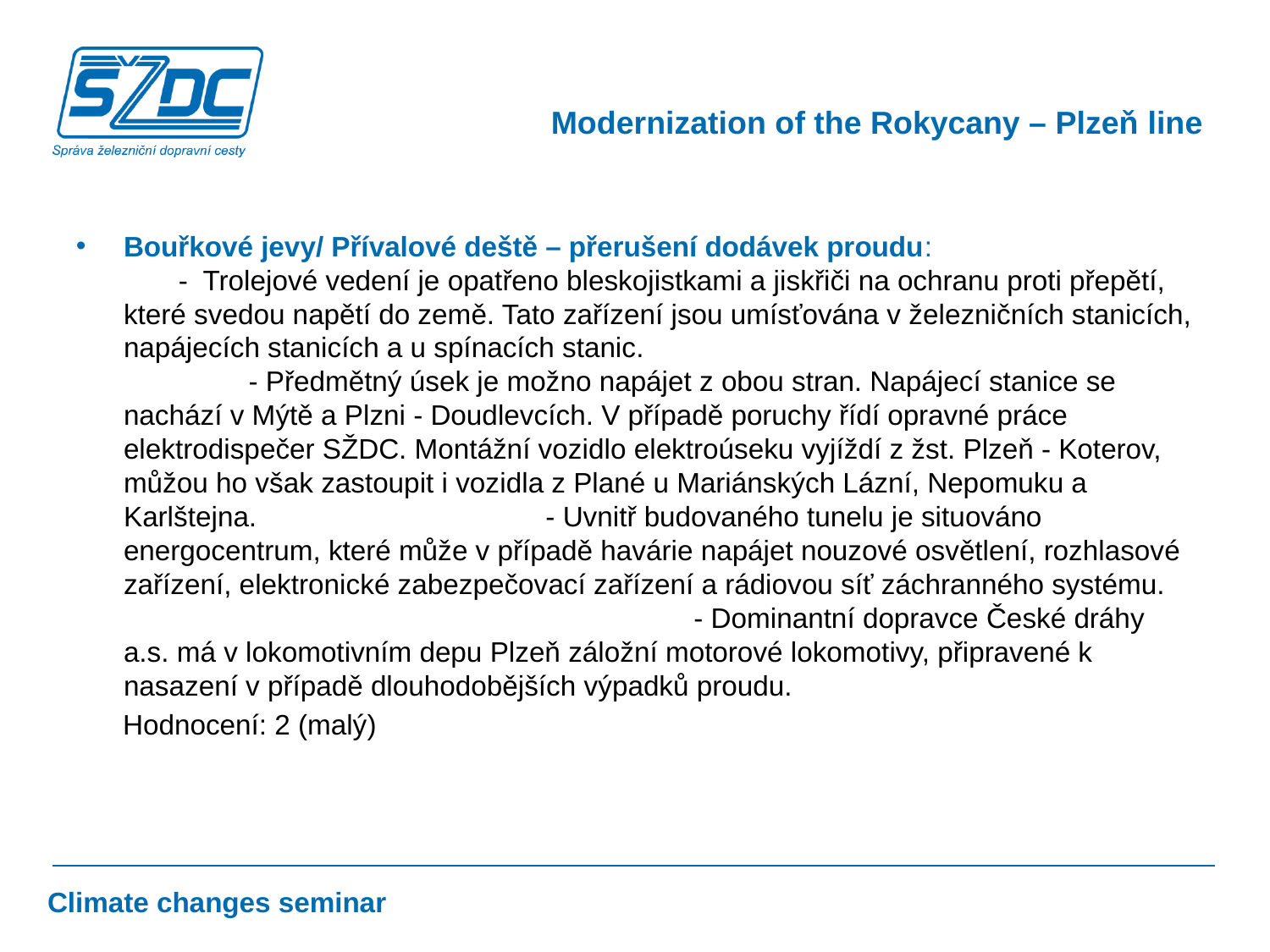

Modernization of the Rokycany – Plzeň line

Bouřkové jevy/ Přívalové deště – přerušení dodávek proudu:                                         -  Trolejové vedení je opatřeno bleskojistkami a jiskřiči na ochranu proti přepětí, které svedou napětí do země. Tato zařízení jsou umísťována v železničních stanicích, napájecích stanicích a u spínacích stanic.                                                                                       - Předmětný úsek je možno napájet z obou stran. Napájecí stanice se nachází v Mýtě a Plzni - Doudlevcích. V případě poruchy řídí opravné práce elektrodispečer SŽDC. Montážní vozidlo elektroúseku vyjíždí z žst. Plzeň - Koterov, můžou ho však zastoupit i vozidla z Plané u Mariánských Lázní, Nepomuku a Karlštejna.                                     - Uvnitř budovaného tunelu je situováno energocentrum, které může v případě havárie napájet nouzové osvětlení, rozhlasové zařízení, elektronické zabezpečovací zařízení a rádiovou síť záchranného systému.                                                                             - Dominantní dopravce České dráhy a.s. má v lokomotivním depu Plzeň záložní motorové lokomotivy, připravené k nasazení v případě dlouhodobějších výpadků proudu.
      Hodnocení: 2 (malý)
Climate changes seminar